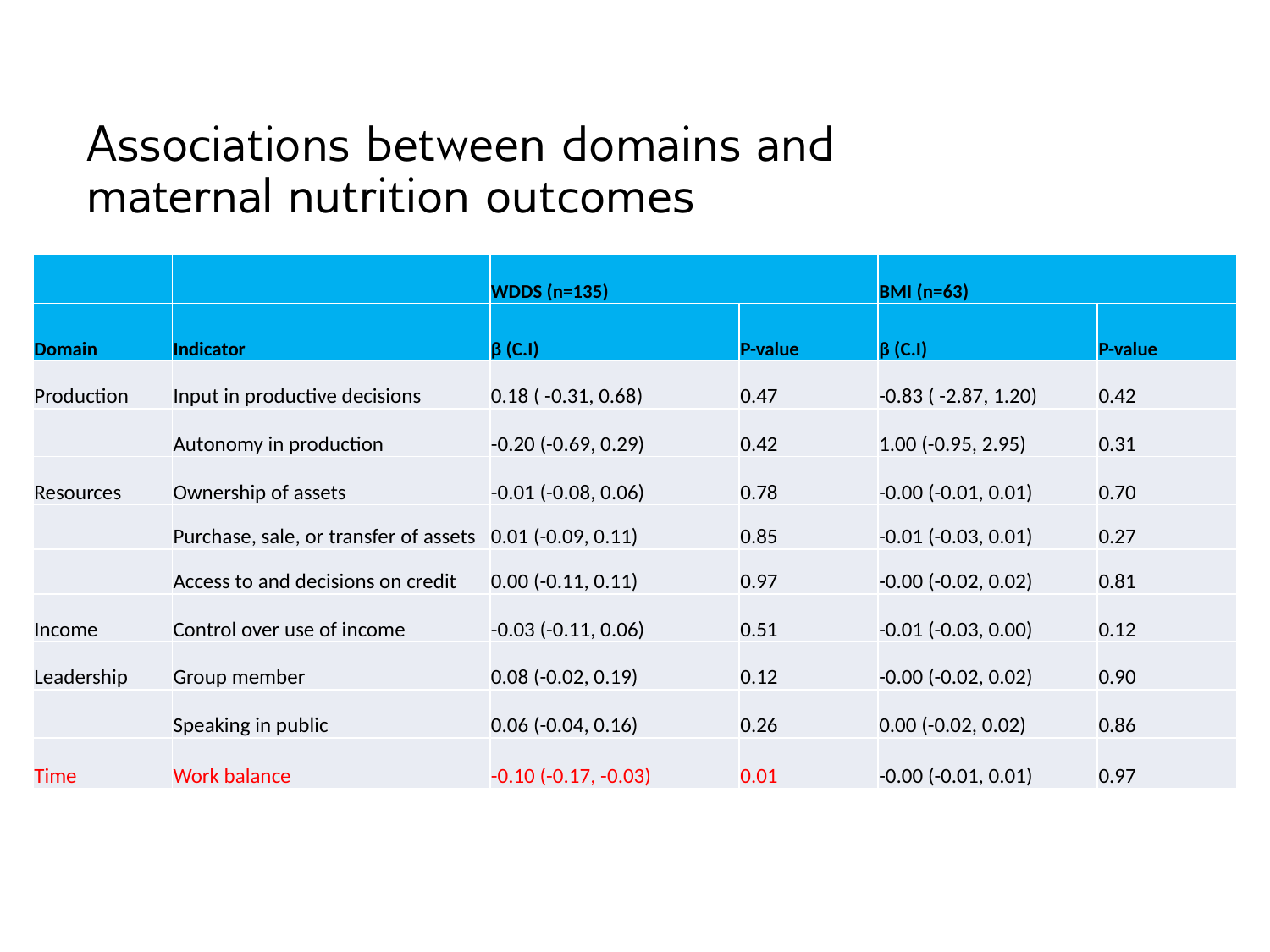

Associations between domains and maternal nutrition outcomes
|  |  | WDDS (n=135) |  | BMI (n=63) |  |
| --- | --- | --- | --- | --- | --- |
| Domain | Indicator | β (C.I) | P-value | β (C.I) | P-value |
| Production | Input in productive decisions | 0.18 ( -0.31, 0.68) | 0.47 | -0.83 ( -2.87, 1.20) | 0.42 |
|  | Autonomy in production | -0.20 (-0.69, 0.29) | 0.42 | 1.00 (-0.95, 2.95) | 0.31 |
| Resources | Ownership of assets | -0.01 (-0.08, 0.06) | 0.78 | -0.00 (-0.01, 0.01) | 0.70 |
|  | Purchase, sale, or transfer of assets | 0.01 (-0.09, 0.11) | 0.85 | -0.01 (-0.03, 0.01) | 0.27 |
|  | Access to and decisions on credit | 0.00 (-0.11, 0.11) | 0.97 | -0.00 (-0.02, 0.02) | 0.81 |
| Income | Control over use of income | -0.03 (-0.11, 0.06) | 0.51 | -0.01 (-0.03, 0.00) | 0.12 |
| Leadership | Group member | 0.08 (-0.02, 0.19) | 0.12 | -0.00 (-0.02, 0.02) | 0.90 |
|  | Speaking in public | 0.06 (-0.04, 0.16) | 0.26 | 0.00 (-0.02, 0.02) | 0.86 |
| Time | Work balance | -0.10 (-0.17, -0.03) | 0.01 | -0.00 (-0.01, 0.01) | 0.97 |